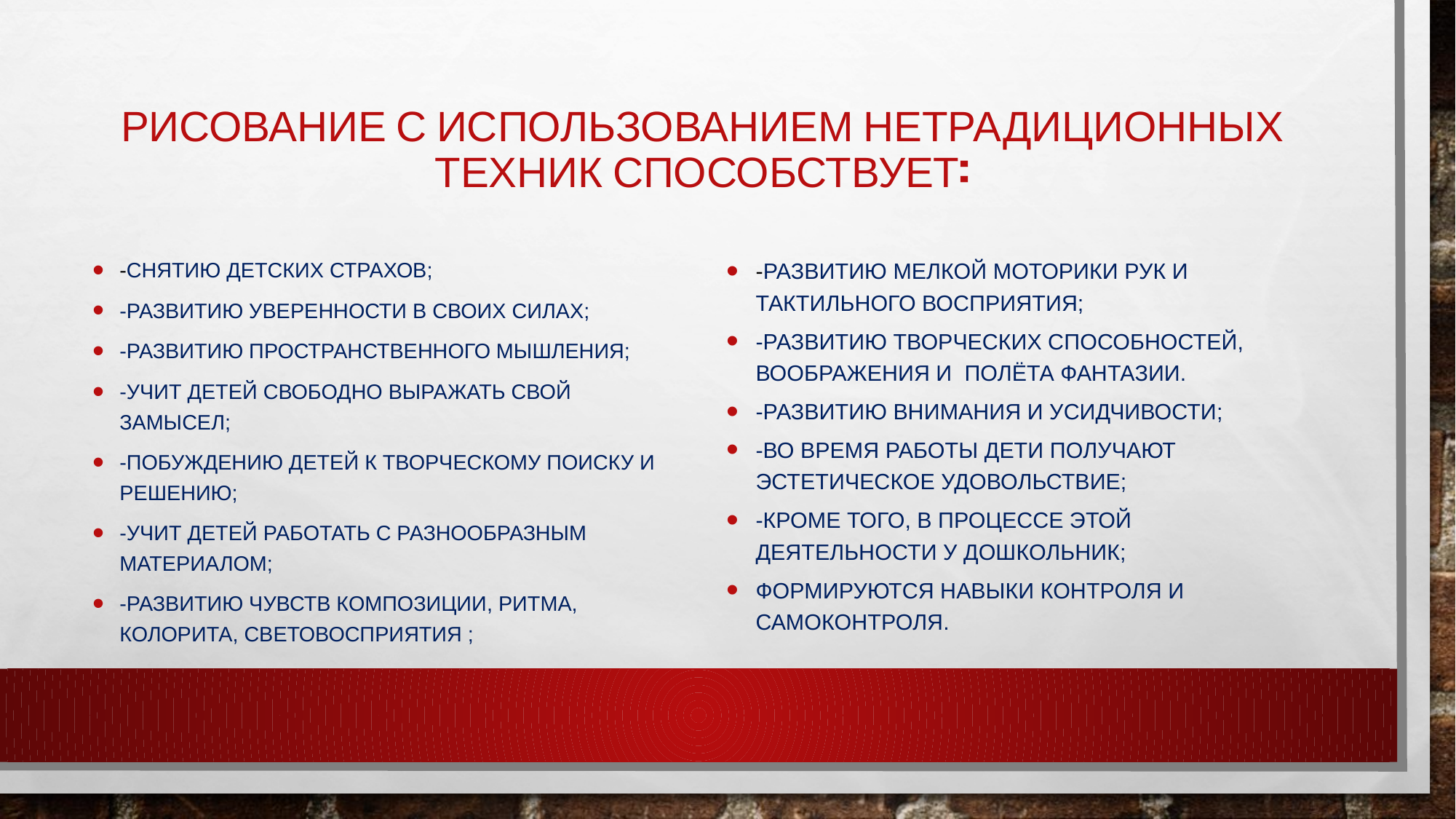

# Рисование с использованием нетрадиционных техник способствует:
-Развитию мелкой моторики рук и тактильного восприятия;
-Развитию творческих способностей, воображения и  полёта фантазии.
-Развитию внимания и усидчивости;
-Во время работы дети получают эстетическое удовольствие;
-Кроме того, в процессе этой деятельности у дошкольник;
формируются навыки контроля и самоконтроля.

-Снятию детских страхов;
-Развитию уверенности в своих силах;
-Развитию пространственного мышления;
-Учит детей свободно выражать свой замысел;
-Побуждению детей к творческому поиску и решению;
-Учит детей работать с разнообразным материалом;
-Развитию чувств композиции, ритма, колорита, световосприятия ;